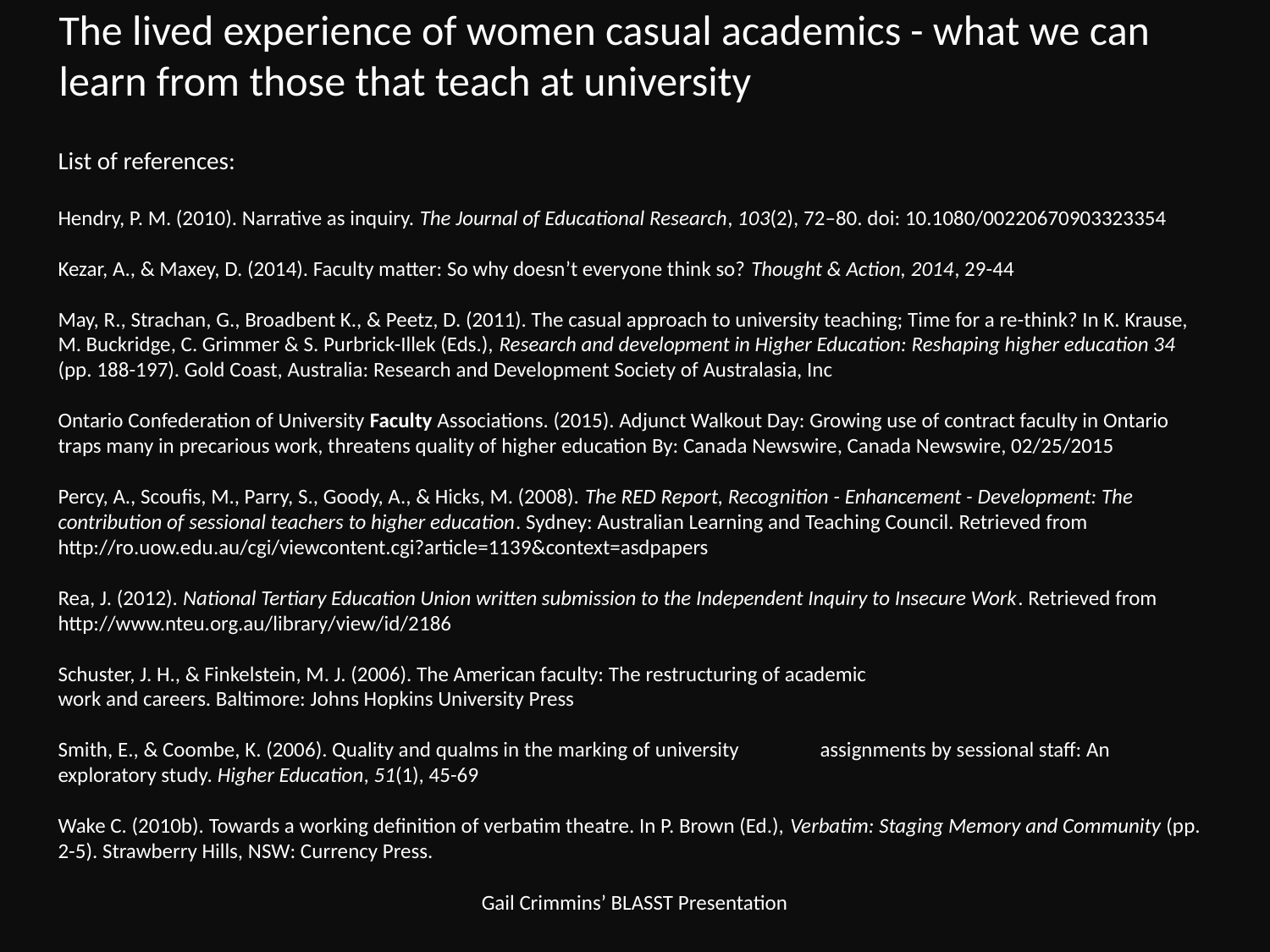

The lived experience of women casual academics - what we can learn from those that teach at university

List of references:

Hendry, P. M. (2010). Narrative as inquiry. The Journal of Educational Research, 103(2), 72–80. doi: 10.1080/00220670903323354

Kezar, A., & Maxey, D. (2014). Faculty matter: So why doesn’t everyone think so? Thought & Action, 2014, 29-44

May, R., Strachan, G., Broadbent K., & Peetz, D. (2011). The casual approach to university teaching; Time for a re-think? In K. Krause, M. Buckridge, C. Grimmer & S. Purbrick-Illek (Eds.), Research and development in Higher Education: Reshaping higher education 34 (pp. 188-197). Gold Coast, Australia: Research and Development Society of Australasia, Inc

Ontario Confederation of University Faculty Associations. (2015). Adjunct Walkout Day: Growing use of contract faculty in Ontario traps many in precarious work, threatens quality of higher education By: Canada Newswire, Canada Newswire, 02/25/2015

Percy, A., Scoufis, M., Parry, S., Goody, A., & Hicks, M. (2008). The RED Report, Recognition - Enhancement - Development: The contribution of sessional teachers to higher education. Sydney: Australian Learning and Teaching Council. Retrieved from http://ro.uow.edu.au/cgi/viewcontent.cgi?article=1139&context=asdpapers

Rea, J. (2012). National Tertiary Education Union written submission to the Independent Inquiry to Insecure Work. Retrieved from http://www.nteu.org.au/library/view/id/2186

Schuster, J. H., & Finkelstein, M. J. (2006). The American faculty: The restructuring of academic
work and careers. Baltimore: Johns Hopkins University Press

Smith, E., & Coombe, K. (2006). Quality and qualms in the marking of university 	assignments by sessional staff: An exploratory study. Higher Education, 51(1), 45-69

Wake C. (2010b). Towards a working definition of verbatim theatre. In P. Brown (Ed.), Verbatim: Staging Memory and Community (pp. 2-5). Strawberry Hills, NSW: Currency Press.

Gail Crimmins’ BLASST Presentation